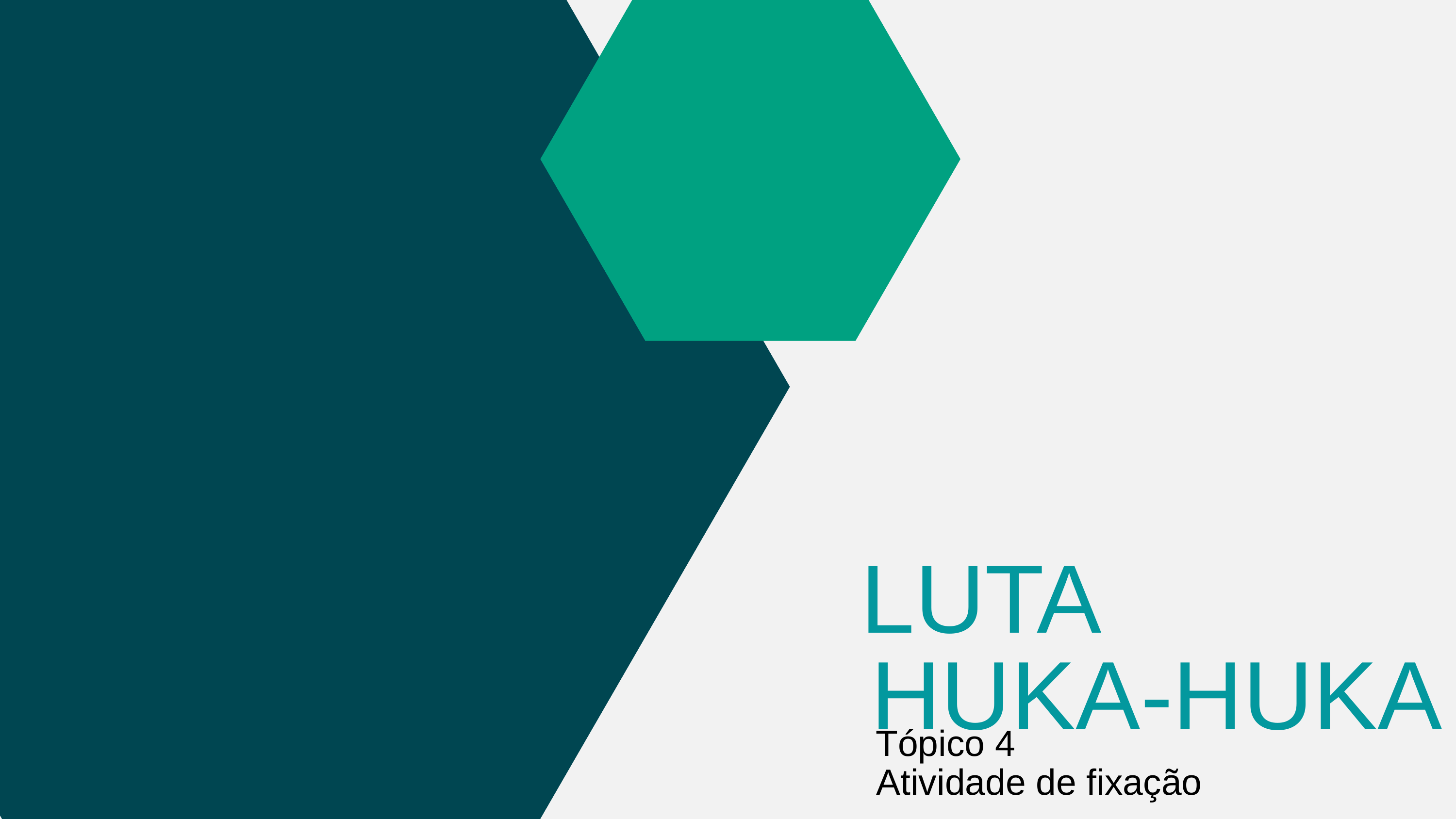

LUTA
HUKA-HUKA
Tópico 4
Atividade de fixação